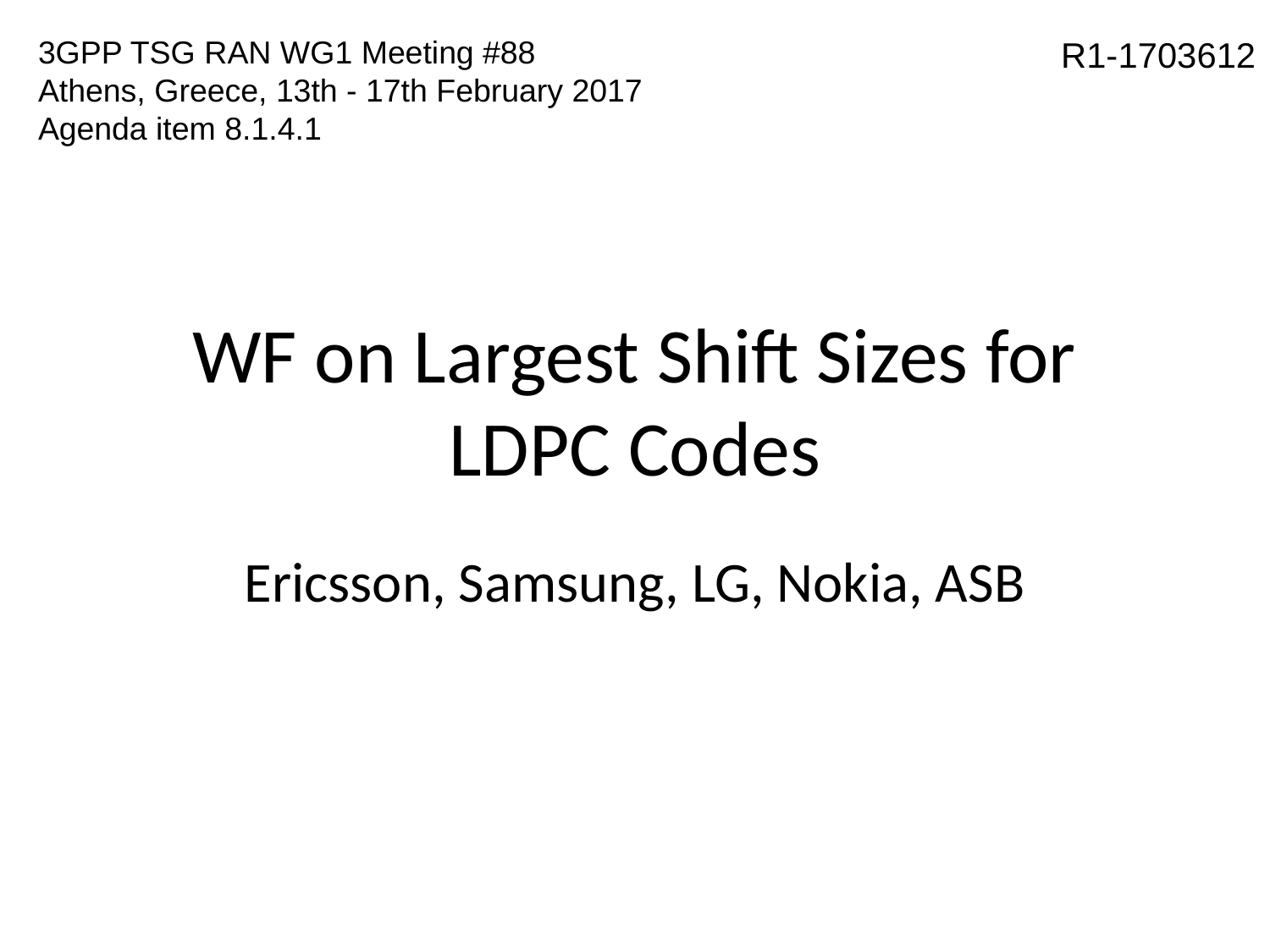

3GPP TSG RAN WG1 Meeting #88
Athens, Greece, 13th - 17th February 2017
Agenda item 8.1.4.1
R1-1703612
# WF on Largest Shift Sizes for LDPC Codes
Ericsson, Samsung, LG, Nokia, ASB